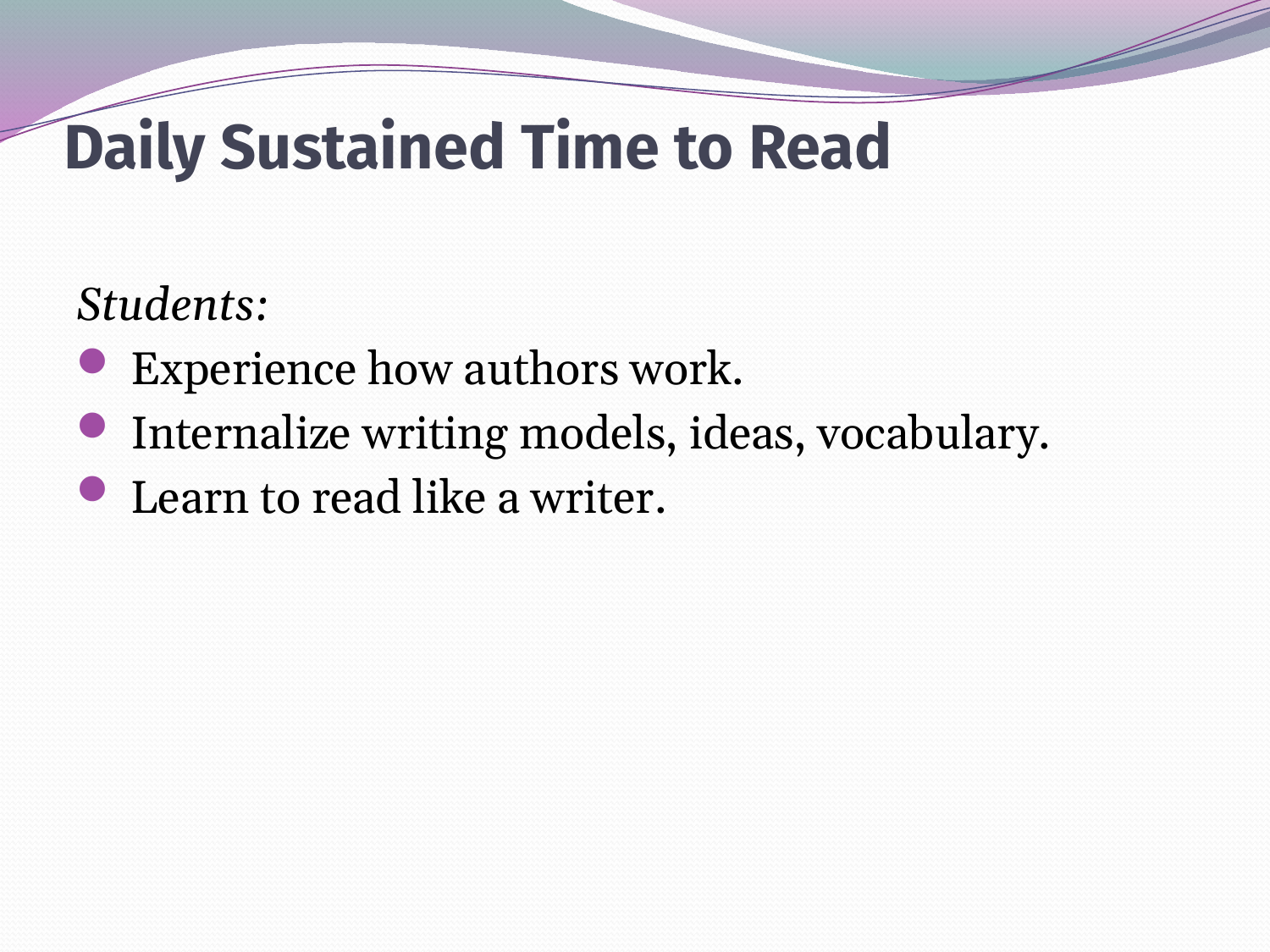

# Daily Sustained Time to Read
Students:
 Experience how authors work.
 Internalize writing models, ideas, vocabulary.
 Learn to read like a writer.